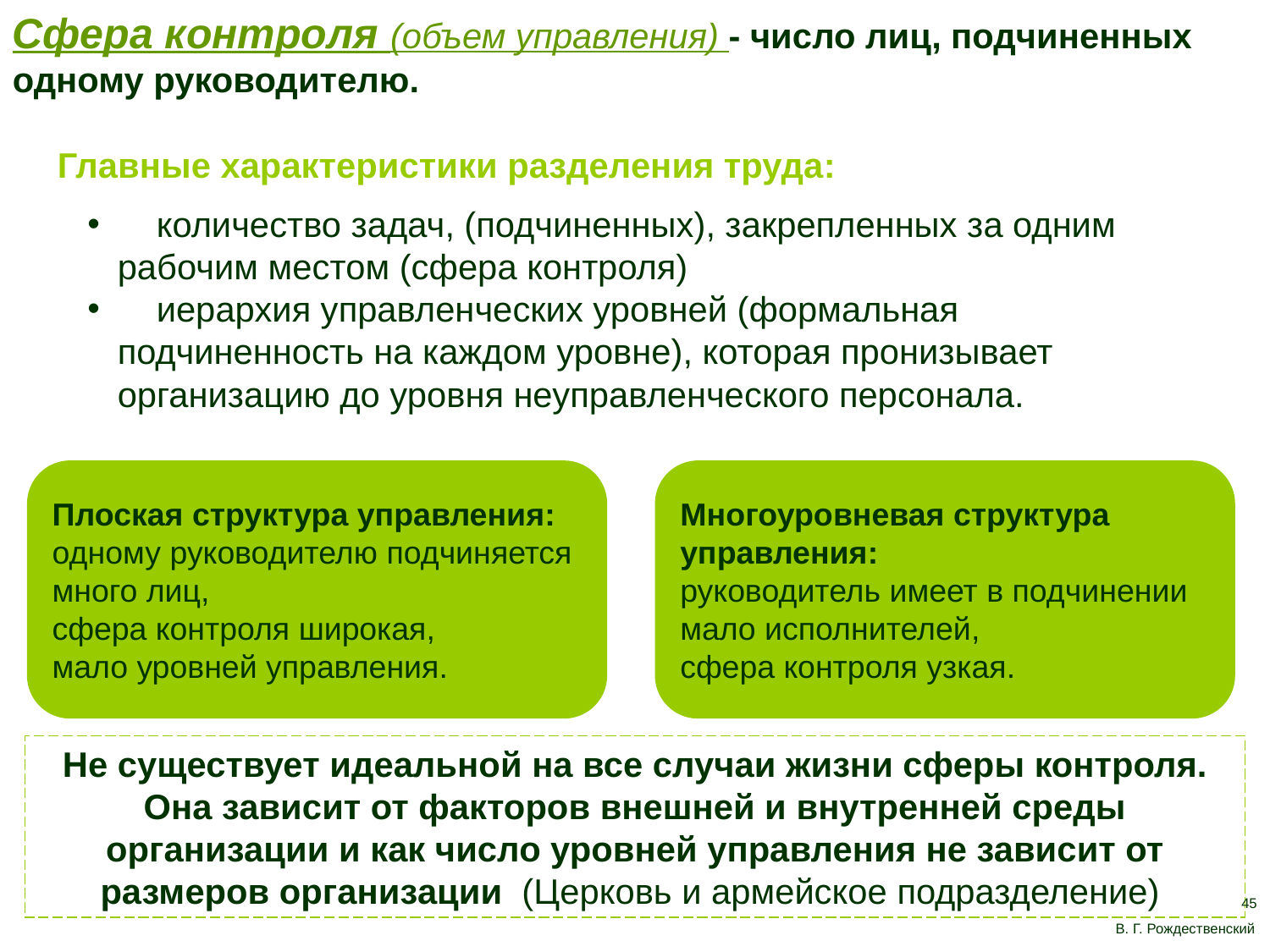

Сфера контроля (объем управления) - число лиц, подчиненных одному руководителю.
Главные характеристики разделения труда:
    количество задач, (подчиненных), закрепленных за одним рабочим местом (сфера контроля)
    иерархия управленческих уровней (формальная подчиненность на каждом уровне), которая пронизывает организацию до уровня неуправленческого персонала.
Плоская структура управления:
одному руководителю подчиняется много лиц,
сфера контроля широкая,
мало уровней управления.
Многоуровневая структура управления:
руководитель имеет в подчинении мало исполнителей,
сфера контроля узкая.
Не существует идеальной на все случаи жизни сферы контроля. Она зависит от факторов внешней и внутренней среды организации и как число уровней управления не зависит от размеров организации  (Церковь и армейское подразделение)
45
В. Г. Рождественский